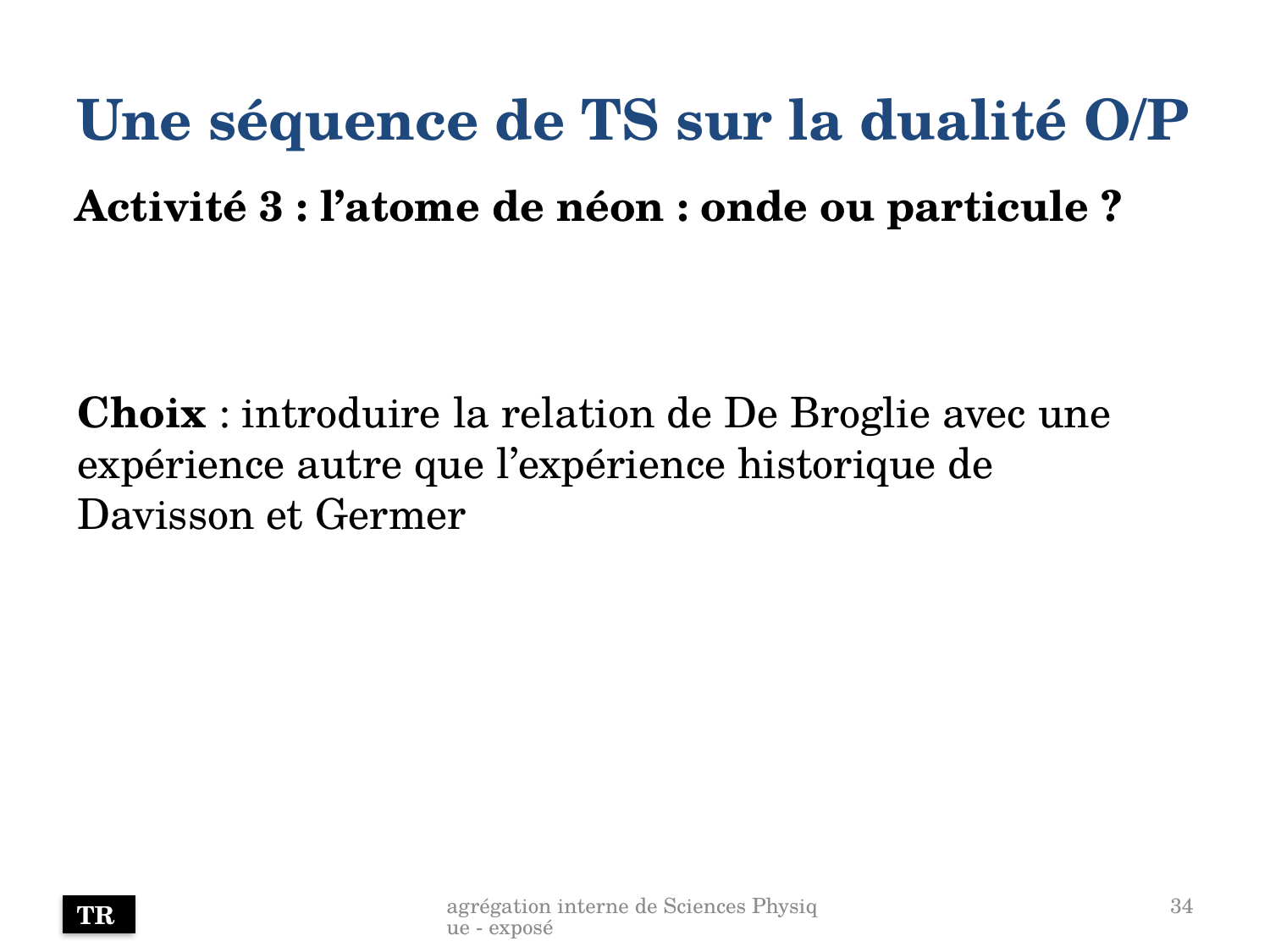

# Une séquence de TS sur la dualité O/P
Activité 3 : l’atome de néon : onde ou particule ?
Choix : introduire la relation de De Broglie avec une expérience autre que l’expérience historique de Davisson et Germer
interférences, diffraction
(TS)
obtention de franges
laser, spectres
(1ère et TS)
agrégation interne de Sciences Physique - exposé
34
TR